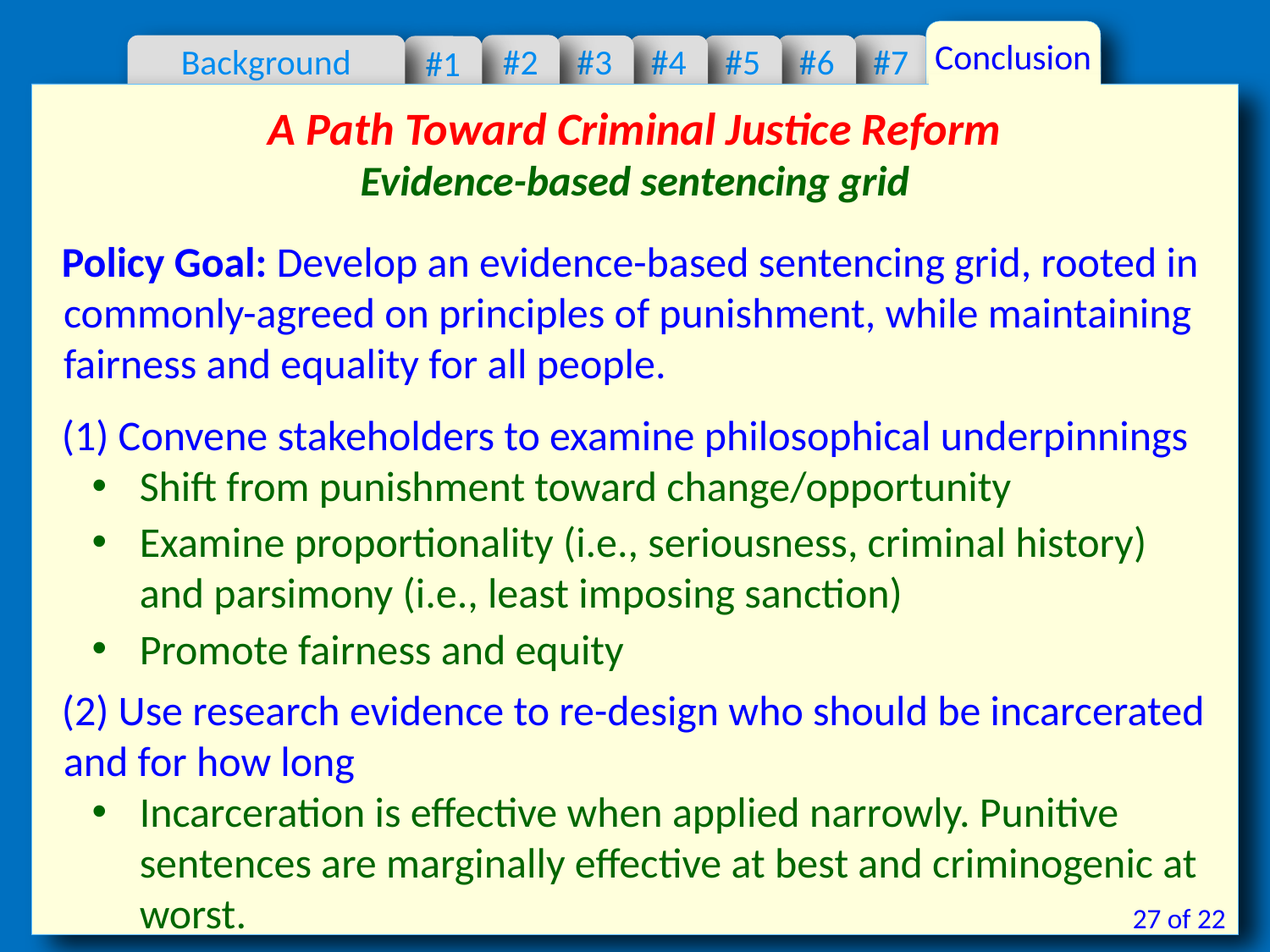

Conclusion
#7
#2
#6
#3
#4
#5
#1
Background

A Path Toward Criminal Justice Reform
Evidence-based sentencing grid
Policy Goal: Develop an evidence-based sentencing grid, rooted in commonly-agreed on principles of punishment, while maintaining fairness and equality for all people.
(1) Convene stakeholders to examine philosophical underpinnings
Shift from punishment toward change/opportunity
Examine proportionality (i.e., seriousness, criminal history) and parsimony (i.e., least imposing sanction)
Promote fairness and equity
(2) Use research evidence to re-design who should be incarcerated and for how long
Incarceration is effective when applied narrowly. Punitive sentences are marginally effective at best and criminogenic at worst.

27 of 22